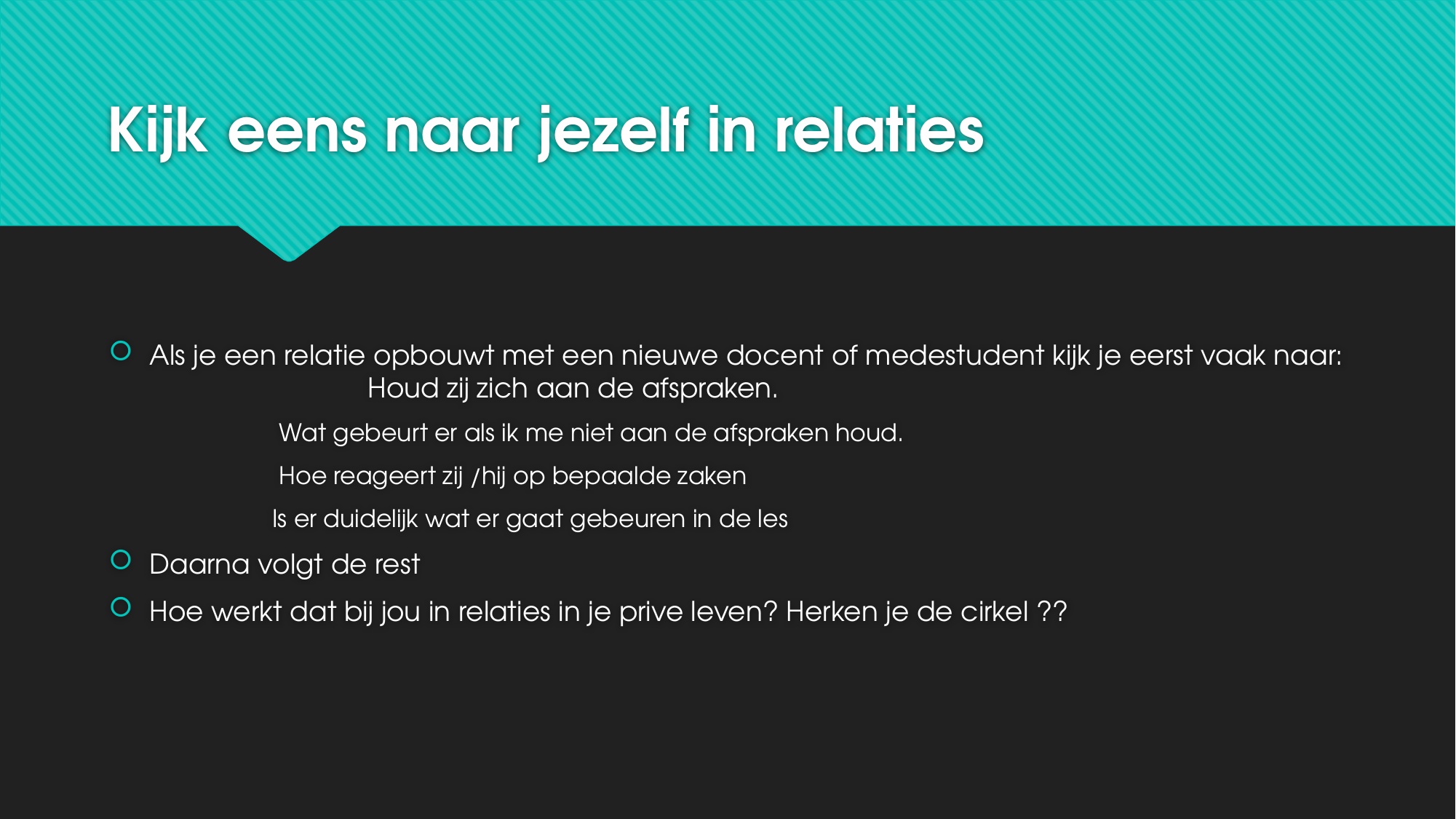

# Kijk eens naar jezelf in relaties
Als je een relatie opbouwt met een nieuwe docent of medestudent kijk je eerst vaak naar: 		Houd zij zich aan de afspraken.
	 Wat gebeurt er als ik me niet aan de afspraken houd.
	 Hoe reageert zij /hij op bepaalde zaken
	Is er duidelijk wat er gaat gebeuren in de les
Daarna volgt de rest
Hoe werkt dat bij jou in relaties in je prive leven? Herken je de cirkel ??